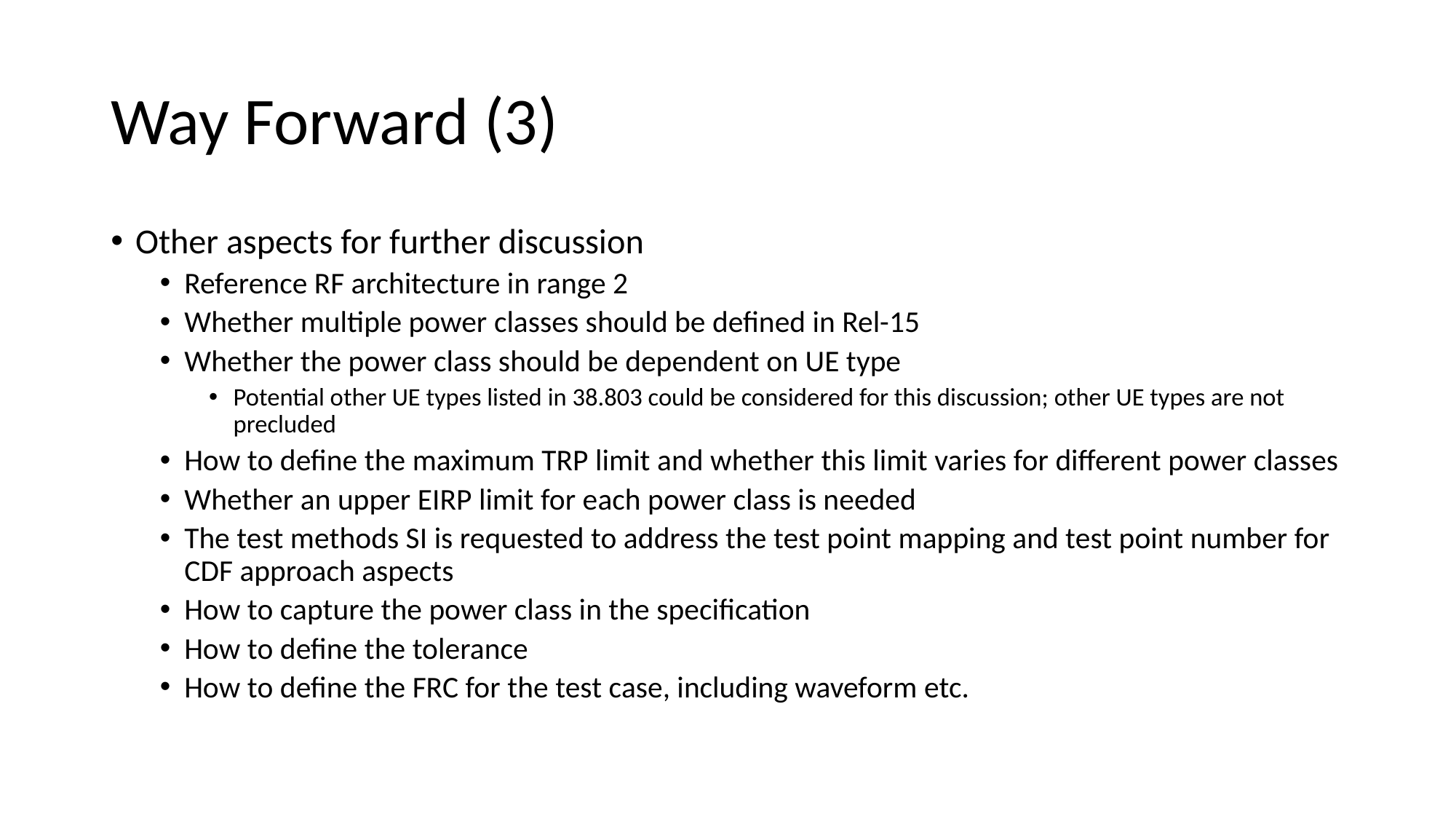

# Way Forward (3)
Other aspects for further discussion
Reference RF architecture in range 2
Whether multiple power classes should be defined in Rel-15
Whether the power class should be dependent on UE type
Potential other UE types listed in 38.803 could be considered for this discussion; other UE types are not precluded
How to define the maximum TRP limit and whether this limit varies for different power classes
Whether an upper EIRP limit for each power class is needed
The test methods SI is requested to address the test point mapping and test point number for CDF approach aspects
How to capture the power class in the specification
How to define the tolerance
How to define the FRC for the test case, including waveform etc.